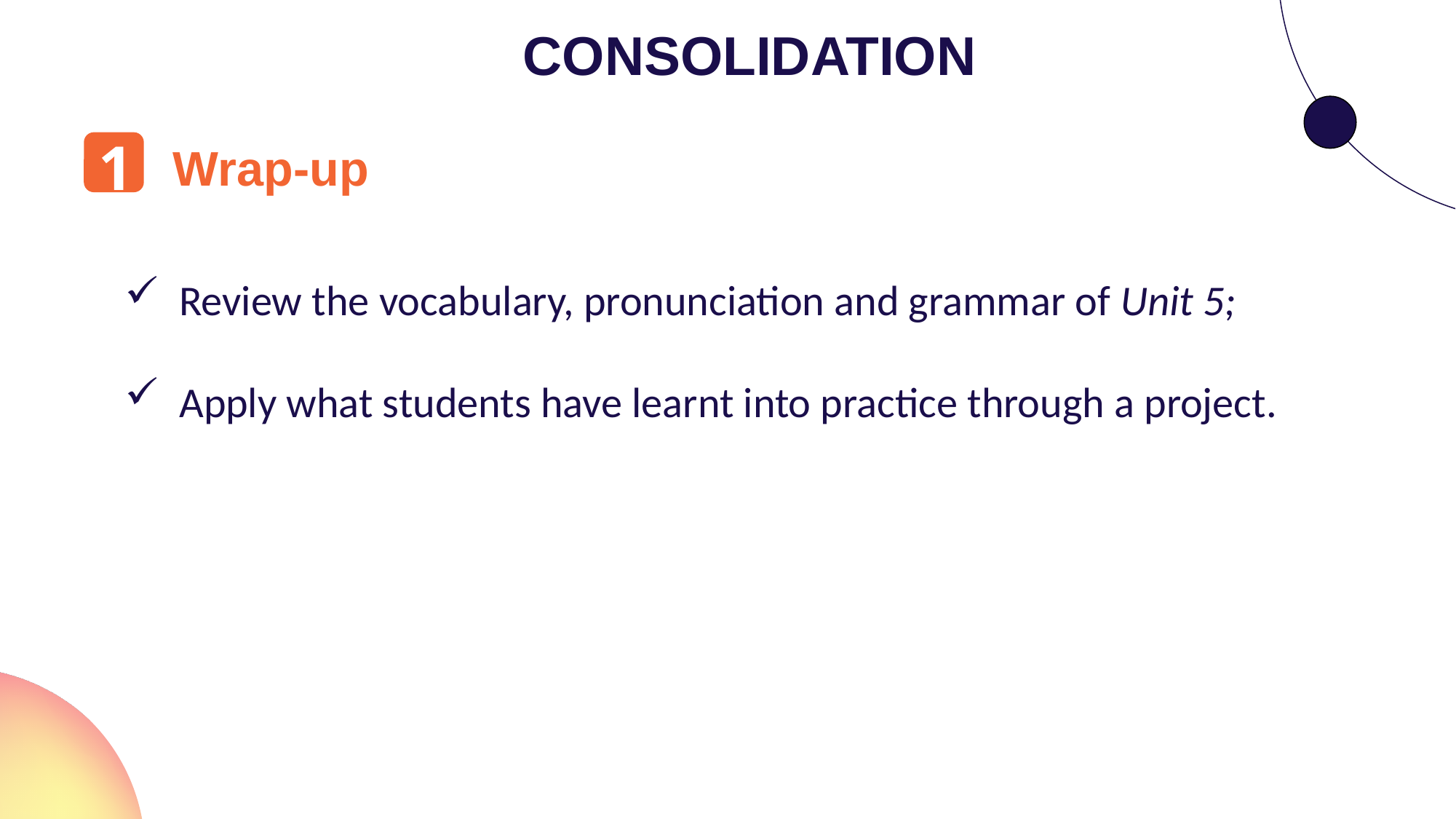

CONSOLIDATION
1

Wrap-up
Review the vocabulary, pronunciation and grammar of Unit 5;
Apply what students have learnt into practice through a project.